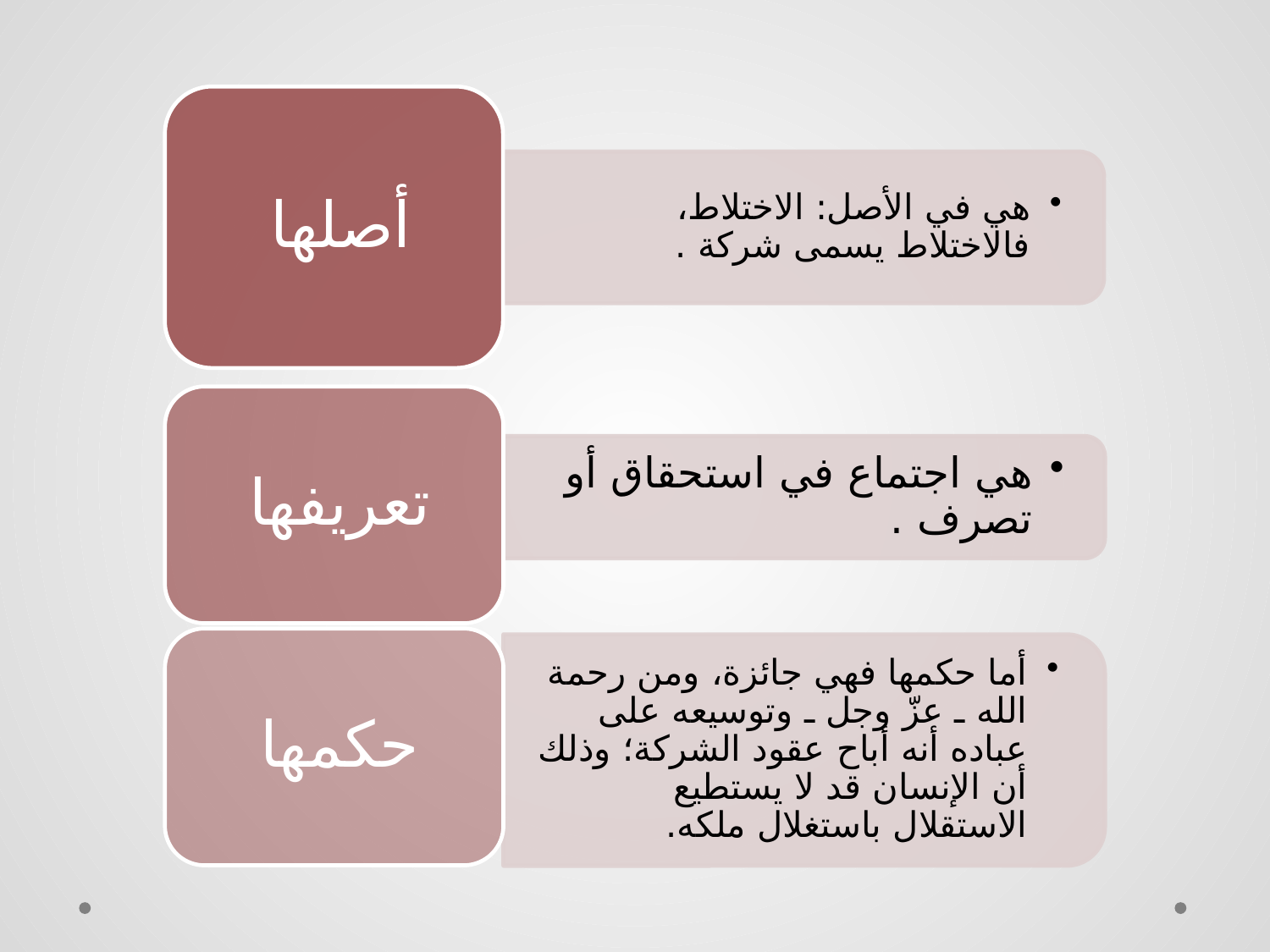

هي في الأصل: الاختلاط، فالاختلاط يسمى شركة .
أصلها
هي اجتماع في استحقاق أو تصرف .
تعريفها
أما حكمها فهي جائزة، ومن رحمة الله ـ عزّ وجل ـ وتوسيعه على عباده أنه أباح عقود الشركة؛ وذلك أن الإنسان قد لا يستطيع الاستقلال باستغلال ملكه.
حكمها